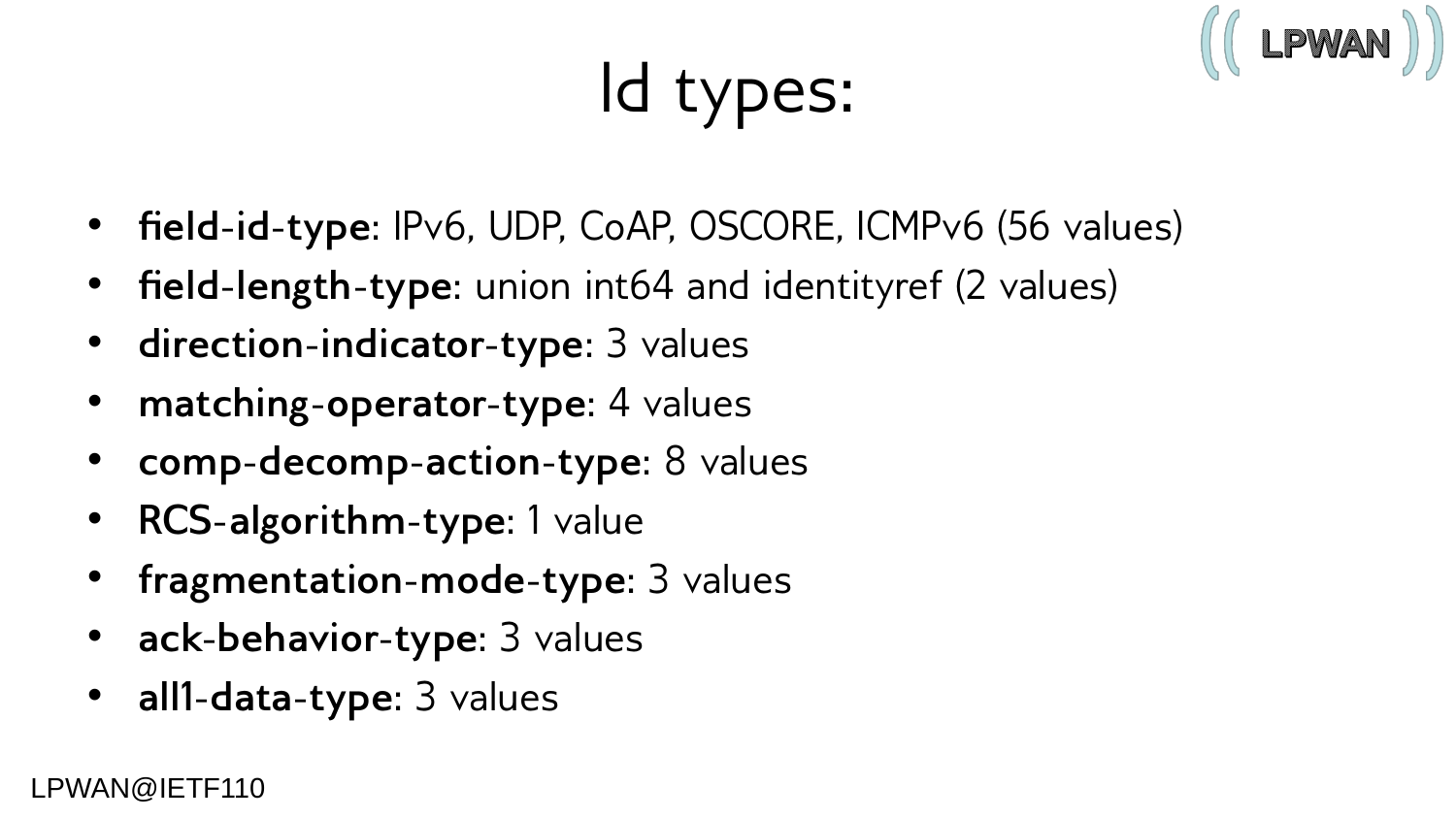

# Id types:
field-id-type: IPv6, UDP, CoAP, OSCORE, ICMPv6 (56 values)
field-length-type: union int64 and identityref (2 values)
direction-indicator-type: 3 values
matching-operator-type: 4 values
comp-decomp-action-type: 8 values
RCS-algorithm-type: 1 value
fragmentation-mode-type: 3 values
ack-behavior-type: 3 values
all1-data-type: 3 values